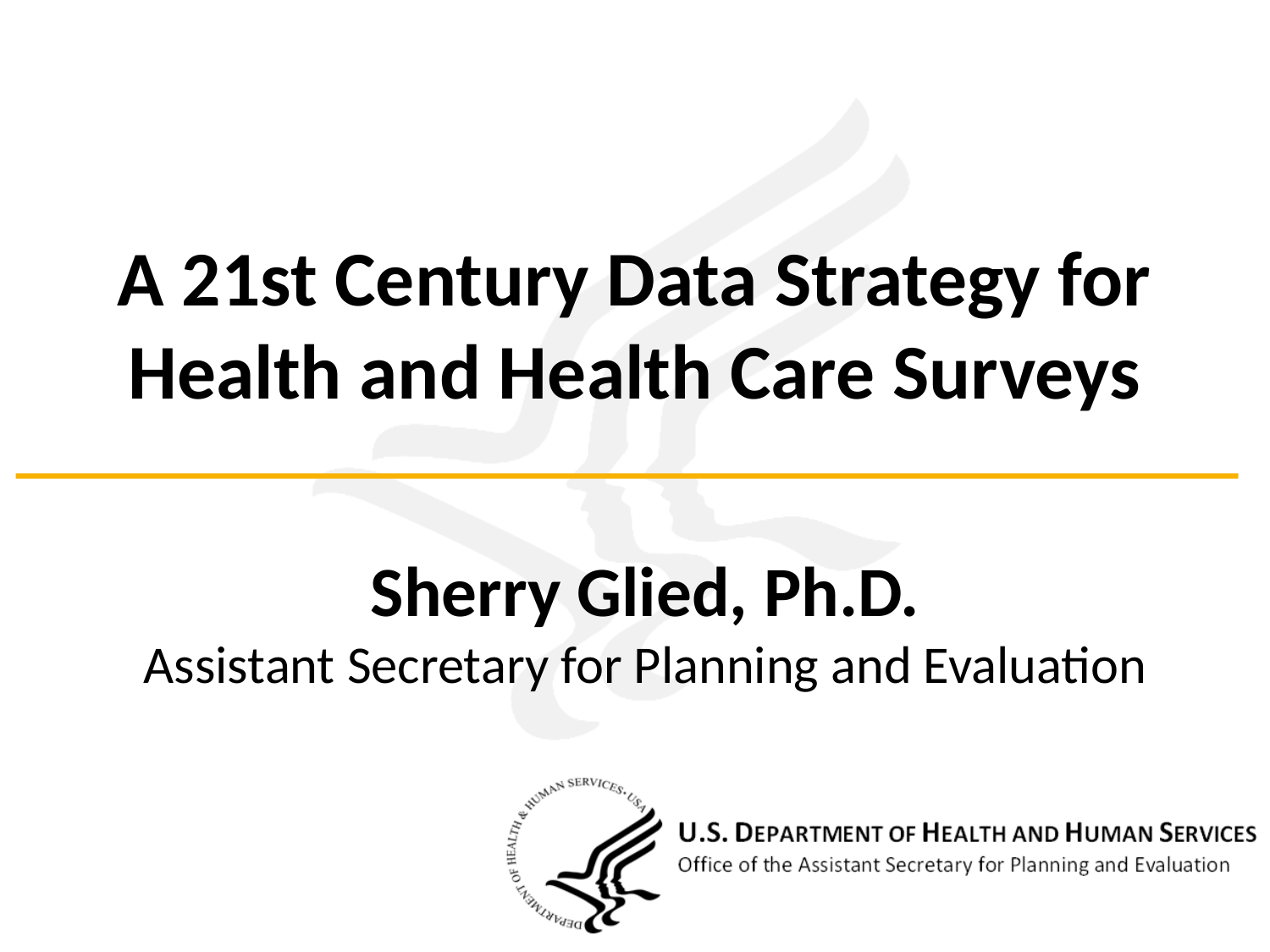

# A 21st Century Data Strategy for Health and Health Care Surveys
Sherry Glied, Ph.D.
Assistant Secretary for Planning and Evaluation